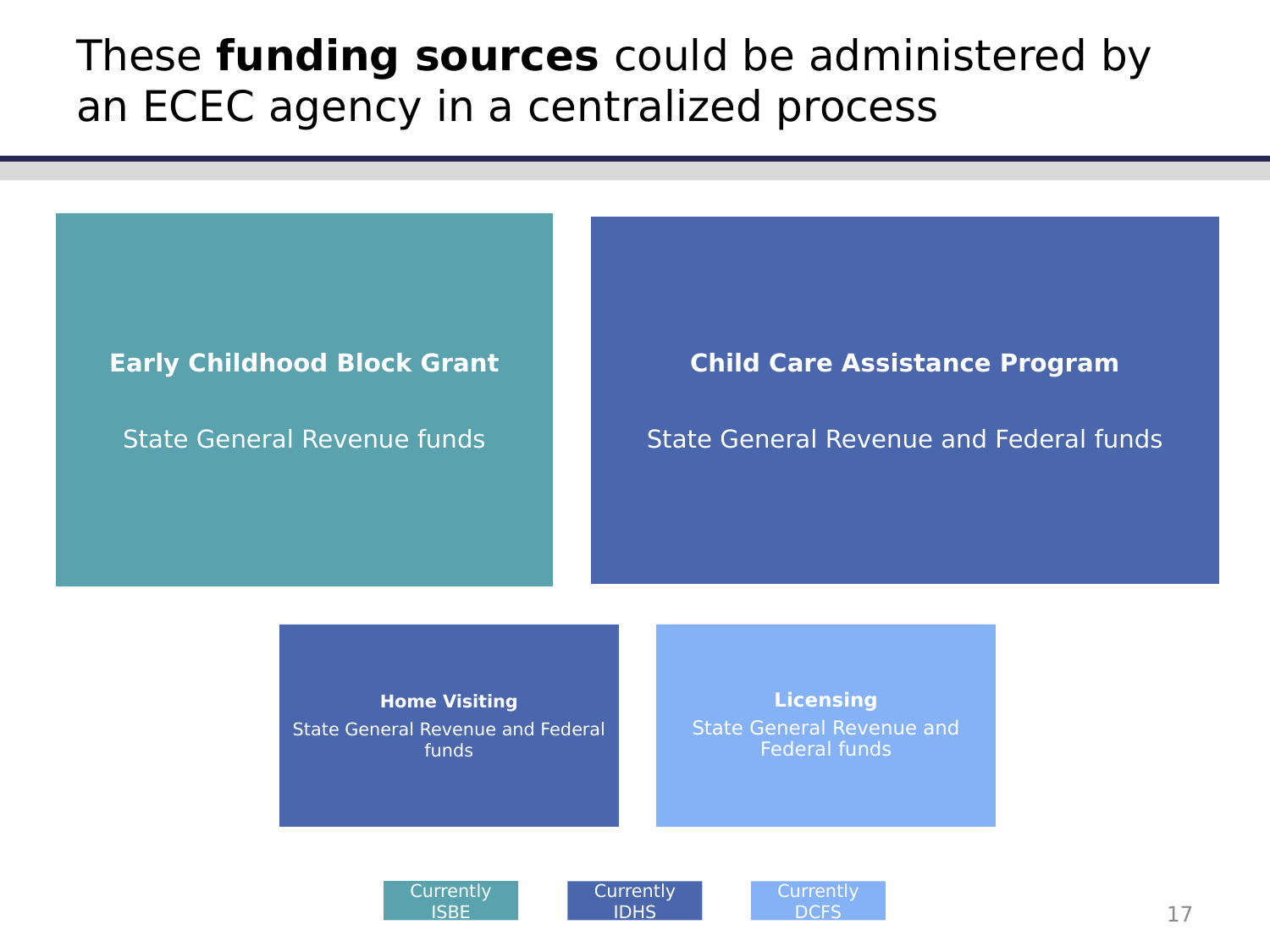

# These funding sources could be administered by an ECEC agency in a centralized process
Early Childhood Block Grant

State General Revenue funds
Child Care Assistance Program

State General Revenue and Federal funds
Home Visiting
State General Revenue and Federal funds
Licensing
State General Revenue and Federal funds
Currently ISBE
Currently IDHS
Currently DCFS
17